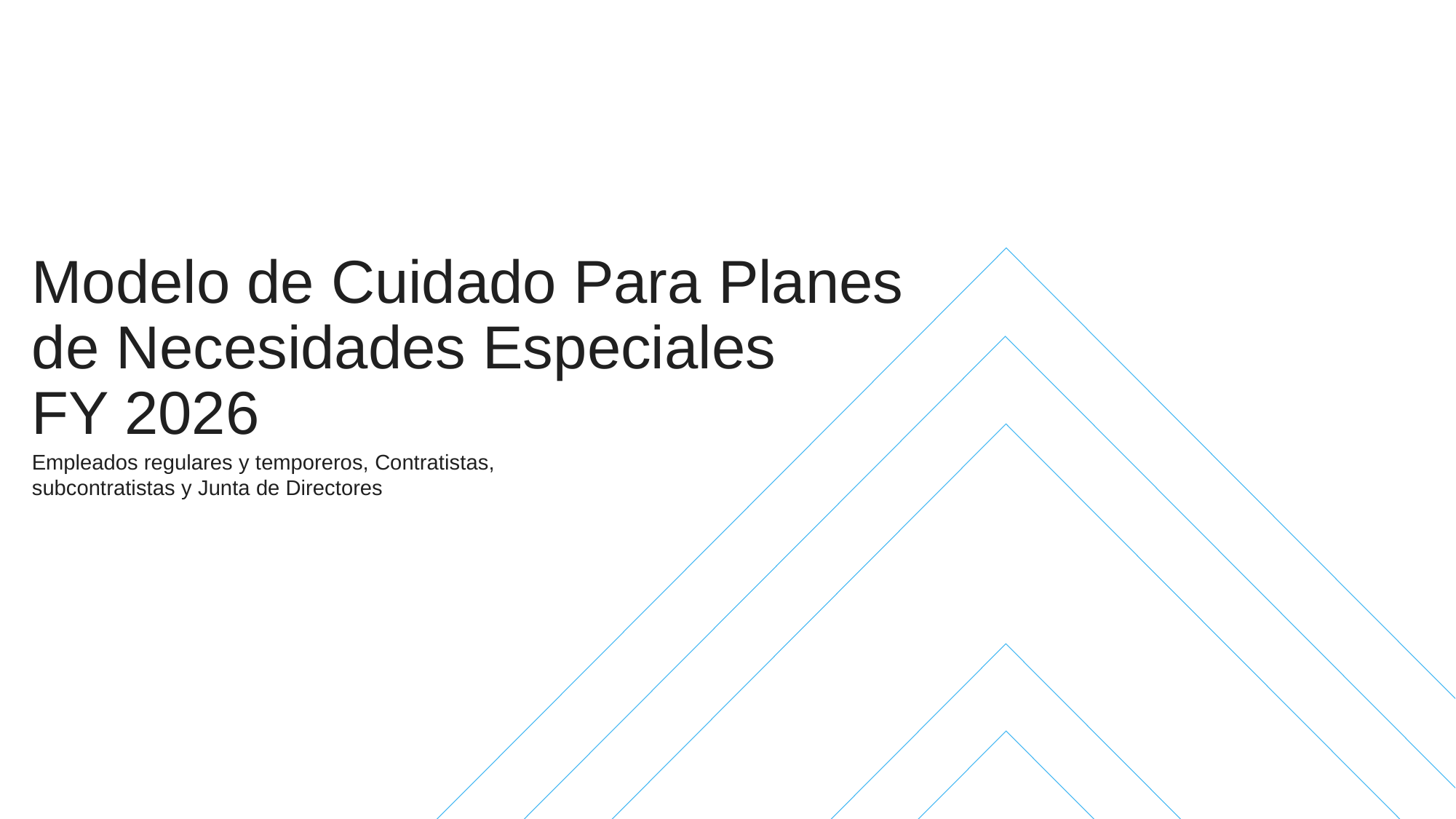

# Modelo de Cuidado Para Planes de Necesidades Especiales FY 2026
Empleados regulares y temporeros, Contratistas,
subcontratistas y Junta de Directores